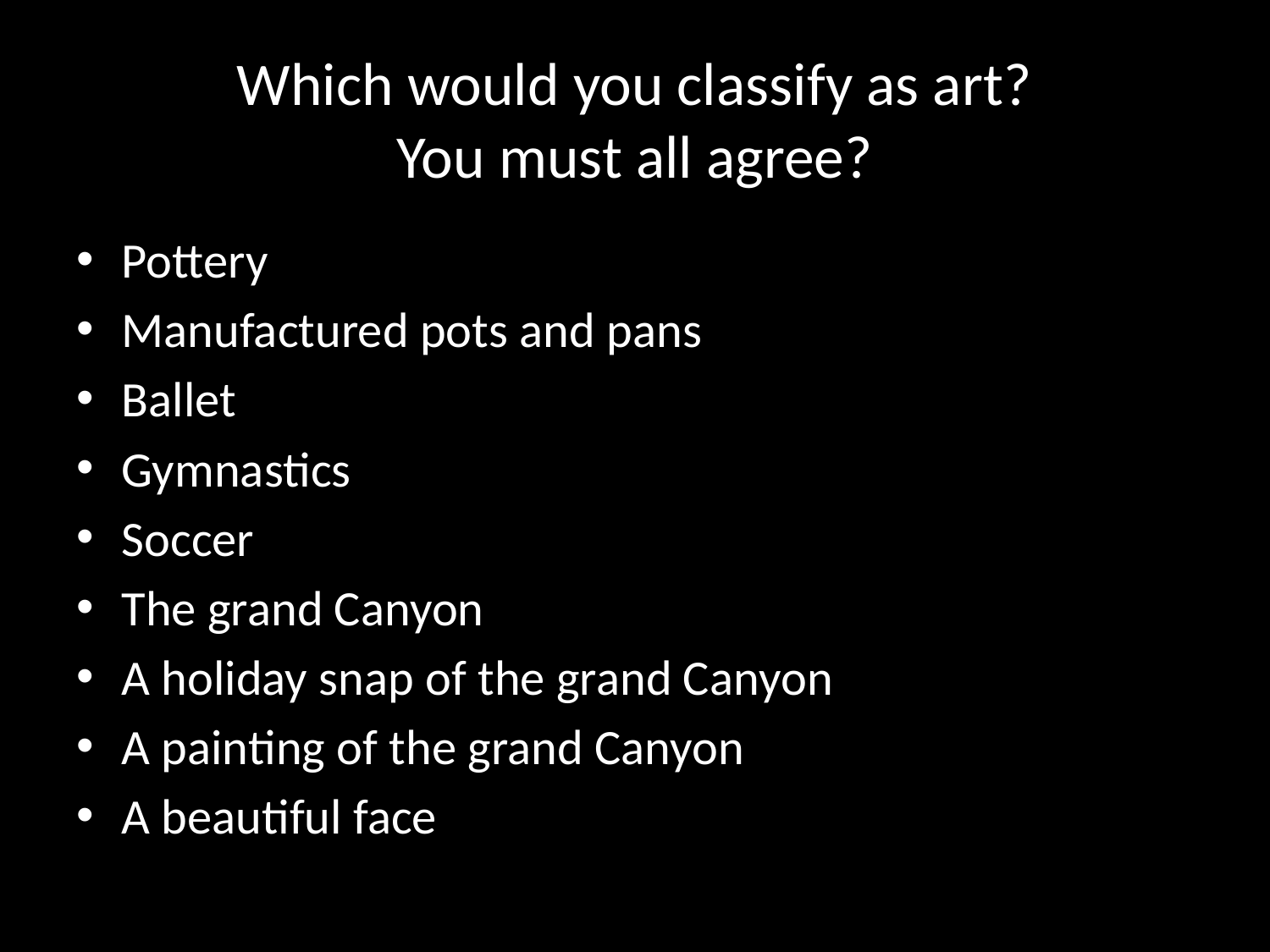

# Which would you classify as art? You must all agree?
Pottery
Manufactured pots and pans
Ballet
Gymnastics
Soccer
The grand Canyon
A holiday snap of the grand Canyon
A painting of the grand Canyon
A beautiful face